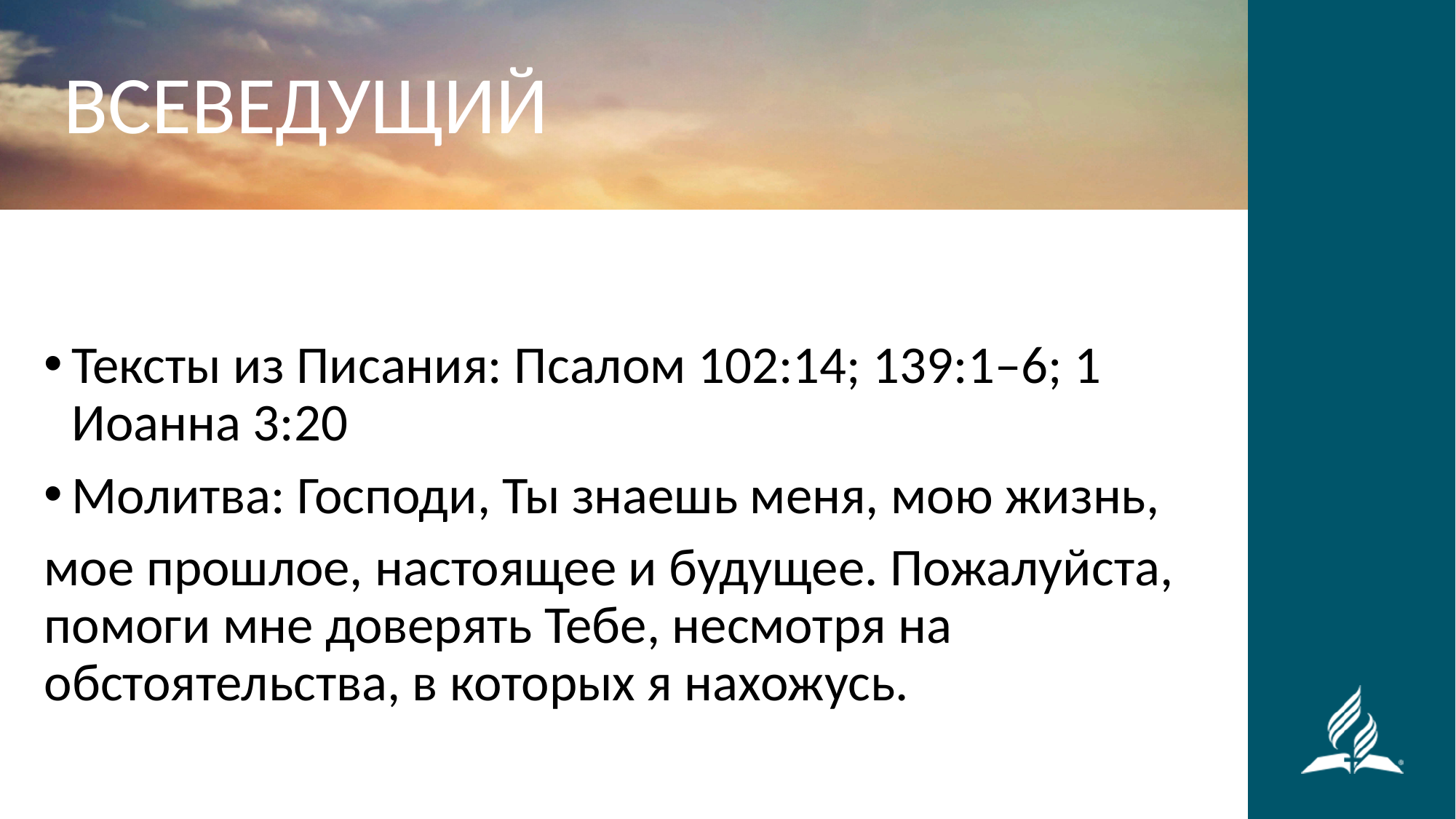

ВСЕВЕДУЩИЙ

Тексты из Писания: Псалом 102:14; 139:1–6; 1 Иоанна 3:20
Молитва: Господи, Ты знаешь меня, мою жизнь,
мое прошлое, настоящее и будущее. Пожалуйста, помоги мне доверять Тебе, несмотря на обстоятельства, в которых я нахожусь.